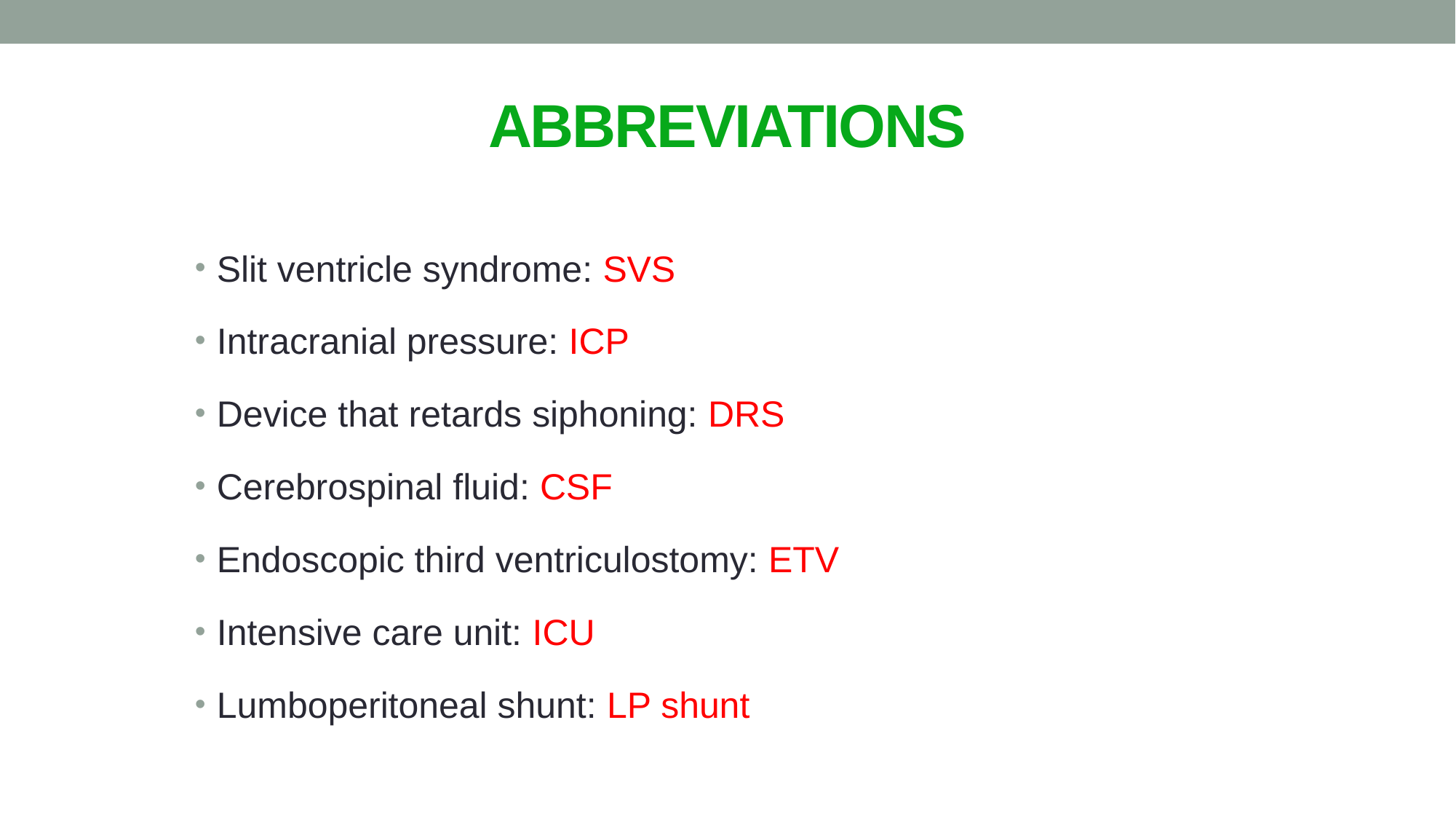

# ABBREVIATIONS
Slit ventricle syndrome: SVS
Intracranial pressure: ICP
Device that retards siphoning: DRS
Cerebrospinal fluid: CSF
Endoscopic third ventriculostomy: ETV
Intensive care unit: ICU
Lumboperitoneal shunt: LP shunt